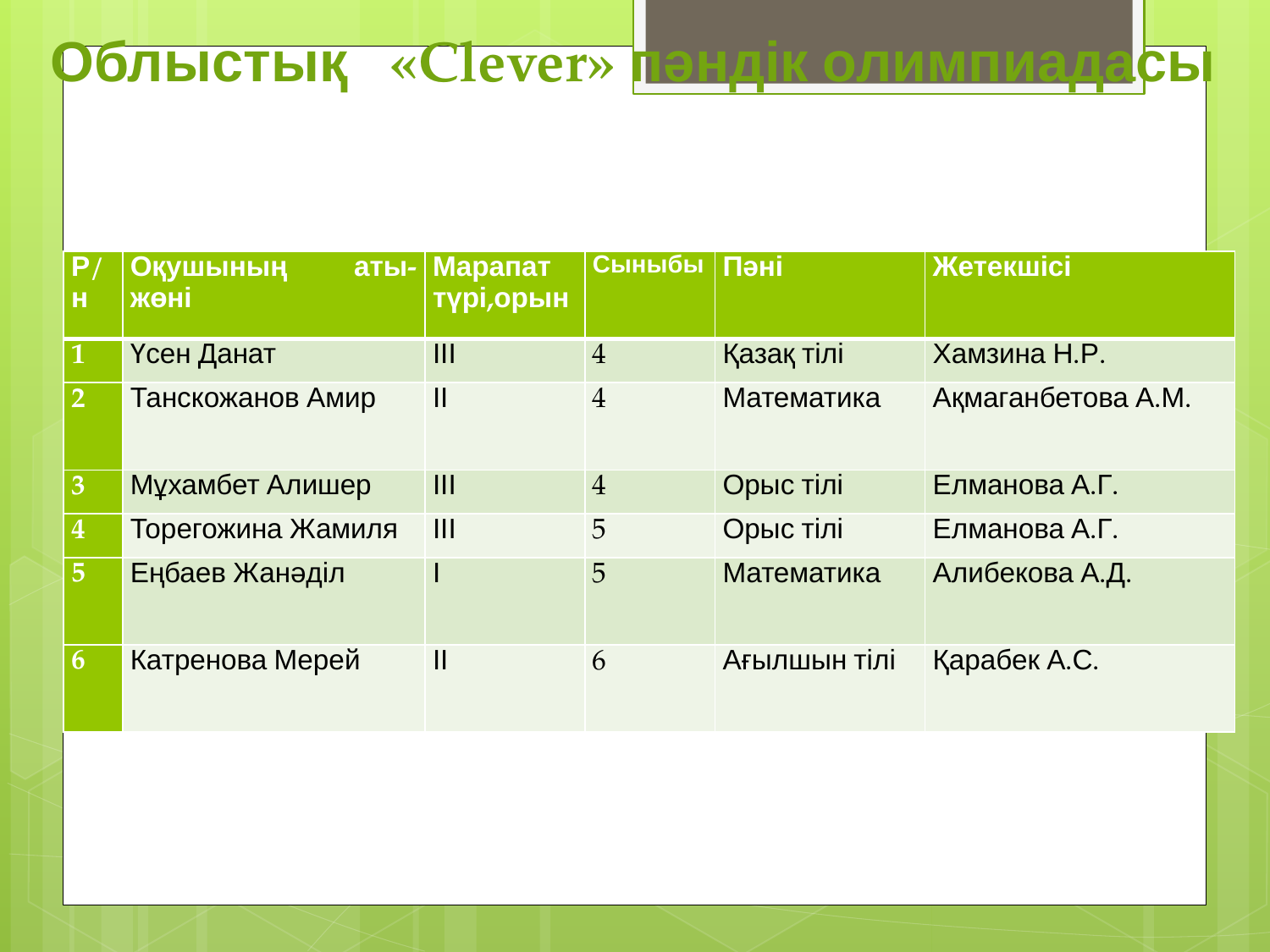

Облыстық   «Clever» пәндік олимпиадасы

| Р/н | Оқушының аты-жөні | Марапат түрі,орын | Сыныбы | Пәні | Жетекшісі |
| --- | --- | --- | --- | --- | --- |
| 1 | Үсен Данат | ІІІ | 4 | Қазақ тілі | Хамзина Н.Р. |
| 2 | Танскожанов Амир | ІІ | 4 | Математика | Ақмаганбетова А.М. |
| 3 | Мұхамбет Алишер | ІІІ | 4 | Орыс тілі | Елманова А.Г. |
| 4 | Торегожина Жамиля | ІІІ | 5 | Орыс тілі | Елманова А.Г. |
| 5 | Еңбаев Жанәділ | І | 5 | Математика | Алибекова А.Д. |
| 6 | Катренова Мерей | ІІ | 6 | Ағылшын тілі | Қарабек А.С. |